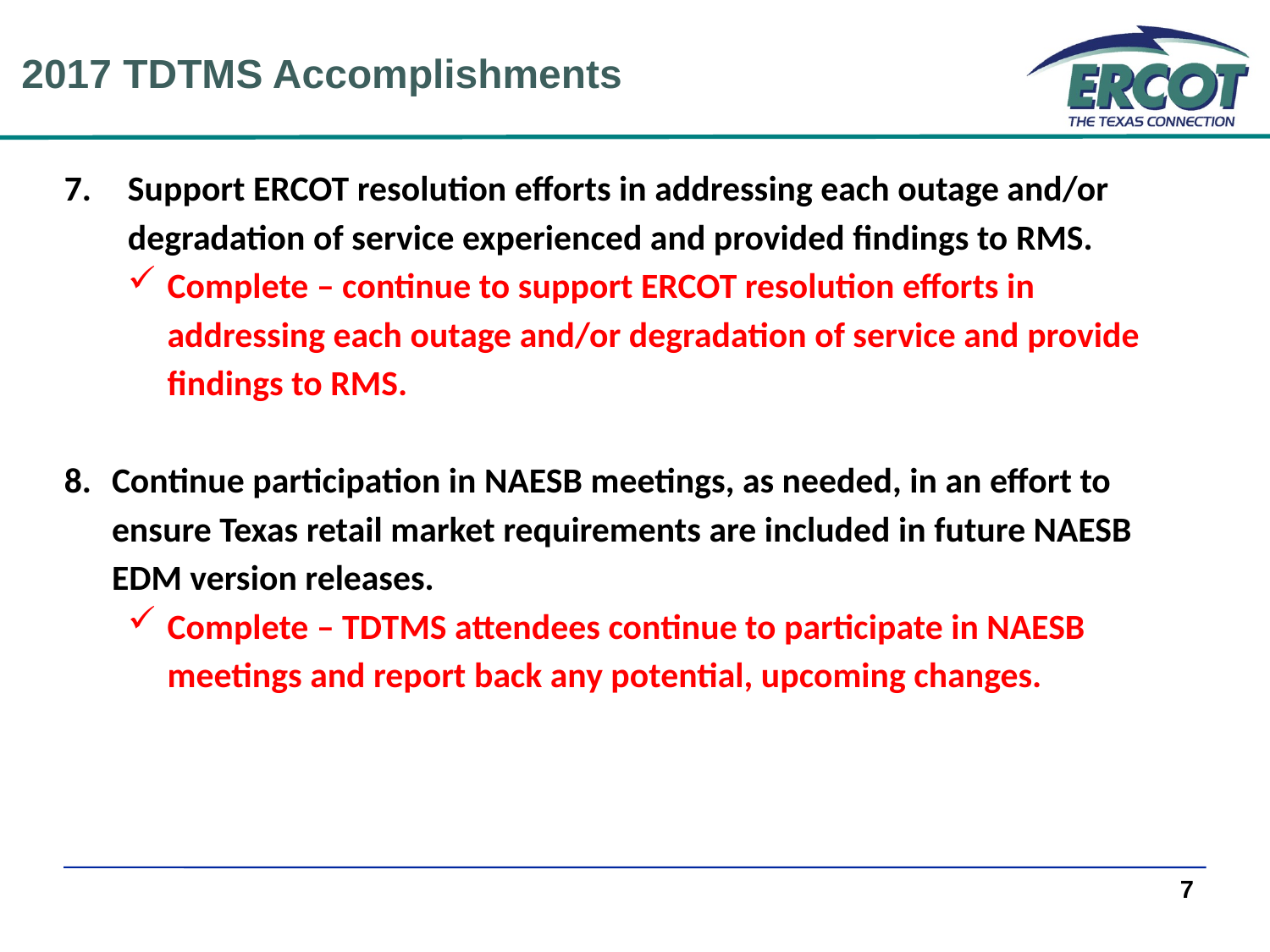

2017 TDTMS Accomplishments
Support ERCOT resolution efforts in addressing each outage and/or degradation of service experienced and provided findings to RMS.
Complete – continue to support ERCOT resolution efforts in addressing each outage and/or degradation of service and provide findings to RMS.

Continue participation in NAESB meetings, as needed, in an effort to ensure Texas retail market requirements are included in future NAESB EDM version releases.
Complete – TDTMS attendees continue to participate in NAESB meetings and report back any potential, upcoming changes.
7